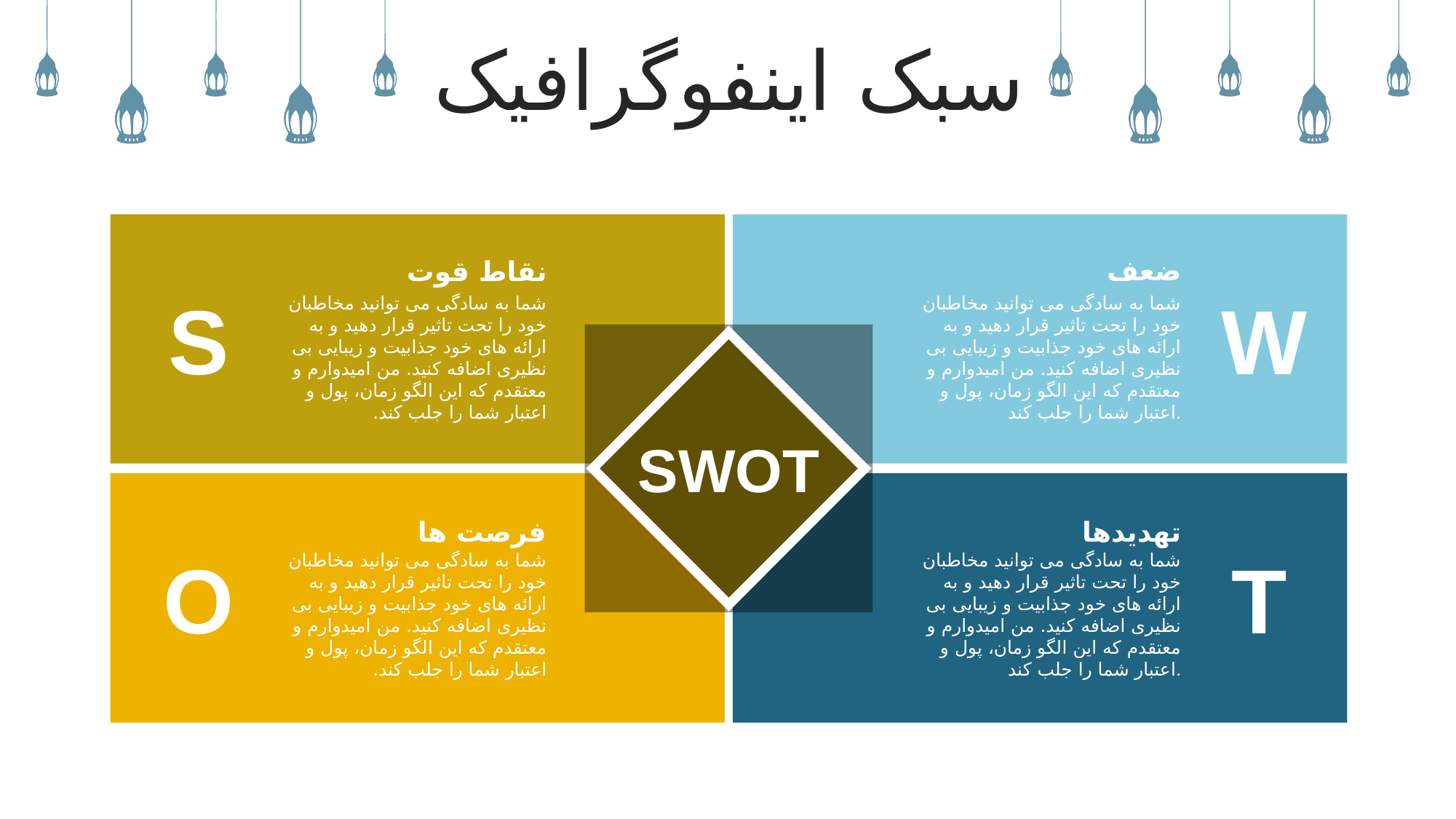

سبک اینفوگرافیک

ضعف
شما به سادگی می توانید مخاطبان خود را تحت تاثیر قرار دهید و به ارائه های خود جذابیت و زیبایی بی نظیری اضافه کنید. من امیدوارم و معتقدم که این الگو زمان، پول و اعتبار شما را جلب کند.
نقاط قوت
شما به سادگی می توانید مخاطبان خود را تحت تاثیر قرار دهید و به ارائه های خود جذابیت و زیبایی بی نظیری اضافه کنید. من امیدوارم و معتقدم که این الگو زمان، پول و اعتبار شما را جلب کند.
S
W

SWOT

تهدیدها
شما به سادگی می توانید مخاطبان خود را تحت تاثیر قرار دهید و به ارائه های خود جذابیت و زیبایی بی نظیری اضافه کنید. من امیدوارم و معتقدم که این الگو زمان، پول و اعتبار شما را جلب کند.
فرصت ها
شما به سادگی می توانید مخاطبان خود را تحت تاثیر قرار دهید و به ارائه های خود جذابیت و زیبایی بی نظیری اضافه کنید. من امیدوارم و معتقدم که این الگو زمان، پول و اعتبار شما را جلب کند.
O
T